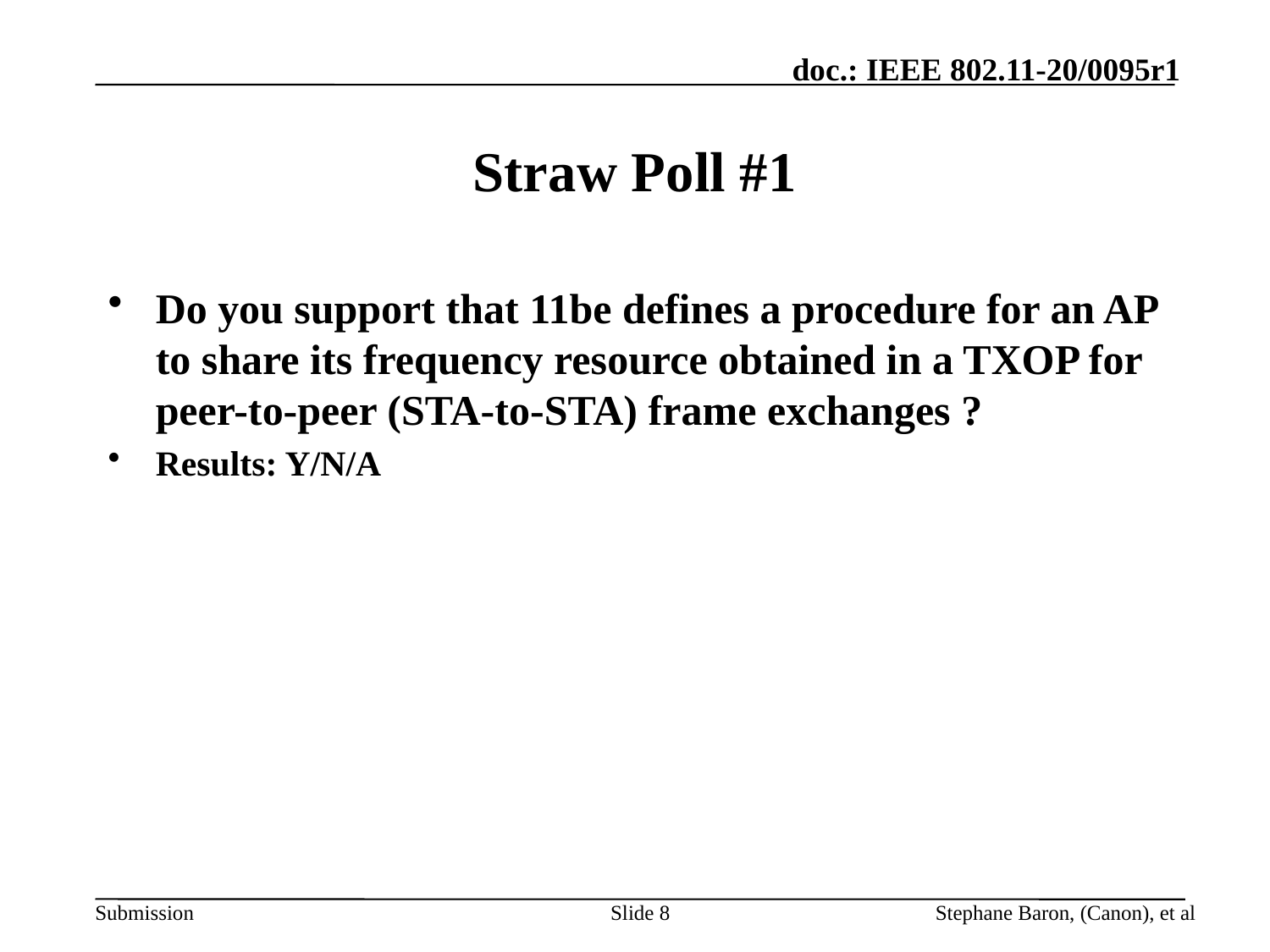

Straw Poll #1
Do you support that 11be defines a procedure for an AP to share its frequency resource obtained in a TXOP for peer-to-peer (STA-to-STA) frame exchanges ?
Results: Y/N/A
Slide 8
Stephane Baron, (Canon), et al